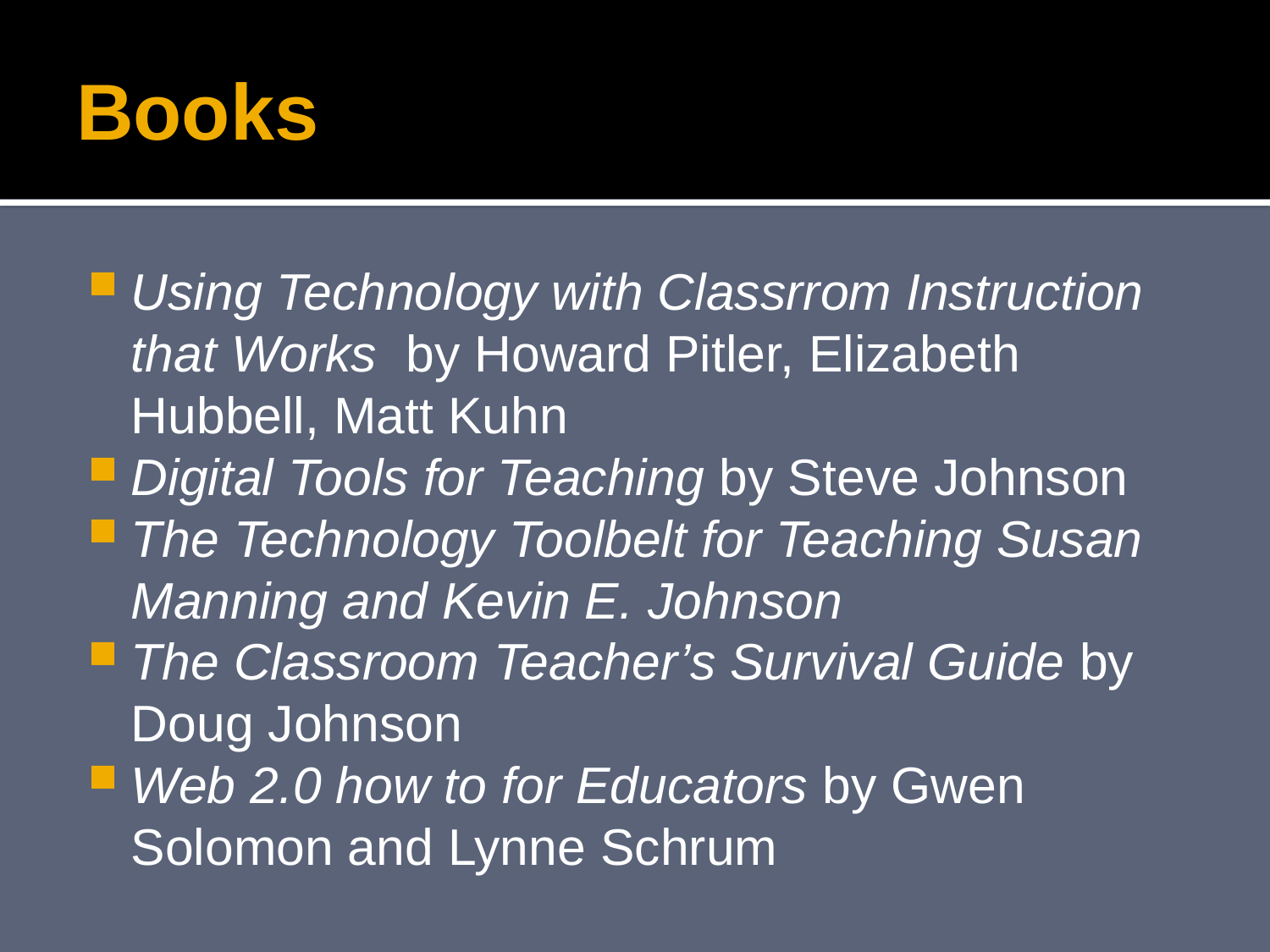

# Books
Using Technology with Classrrom Instruction that Works  by Howard Pitler, Elizabeth Hubbell, Matt Kuhn
Digital Tools for Teaching by Steve Johnson
The Technology Toolbelt for Teaching Susan Manning and Kevin E. Johnson
The Classroom Teacher’s Survival Guide by Doug Johnson
Web 2.0 how to for Educators by Gwen Solomon and Lynne Schrum